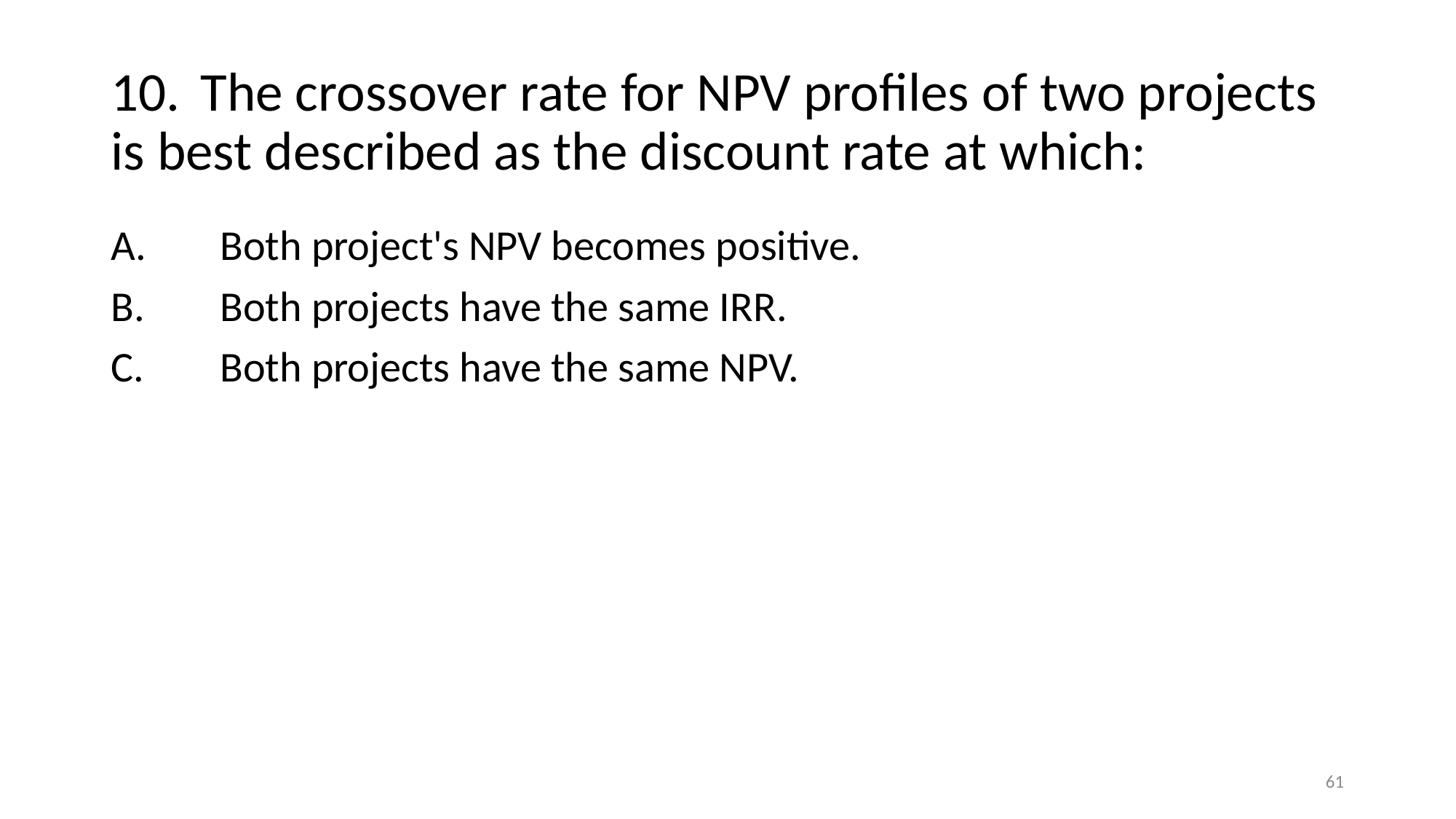

# 10.	The crossover rate for NPV profiles of two projects is best described as the discount rate at which:
A.	Both project's NPV becomes positive.
B.	Both projects have the same IRR.
C.	Both projects have the same NPV.
61